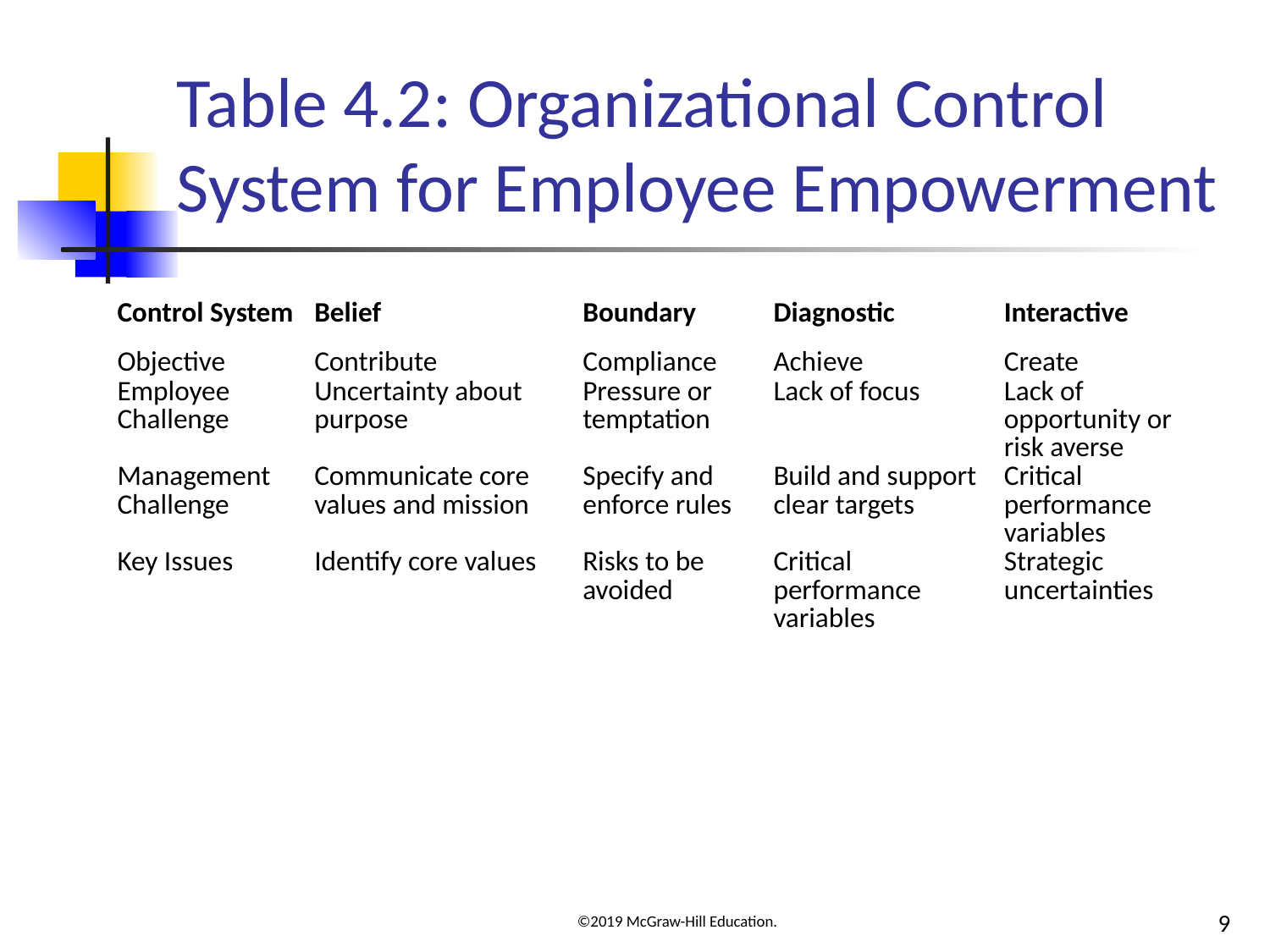

# Table 4.2: Organizational Control System for Employee Empowerment
| Control System | Belief | Boundary | Diagnostic | Interactive |
| --- | --- | --- | --- | --- |
| Objective | Contribute | Compliance | Achieve | Create |
| Employee Challenge | Uncertainty about purpose | Pressure or temptation | Lack of focus | Lack of opportunity or risk averse |
| Management Challenge | Communicate core values and mission | Specify and enforce rules | Build and support clear targets | Critical performance variables |
| Key Issues | Identify core values | Risks to be avoided | Critical performance variables | Strategic uncertainties |